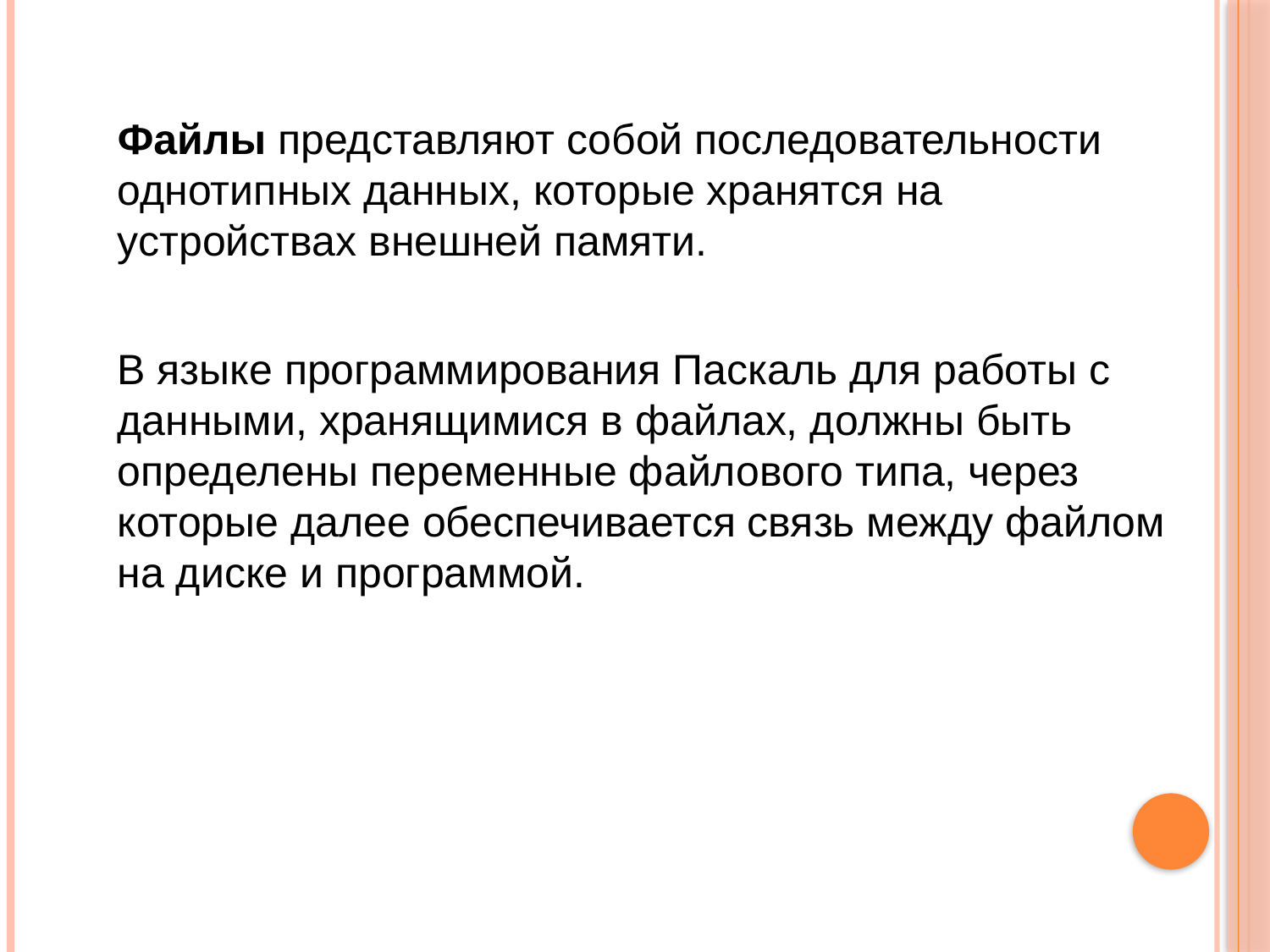

Файлы представляют собой последовательности однотипных данных, которые хранятся на устройствах внешней памяти.
В языке программирования Паскаль для работы с данными, хранящимися в файлах, должны быть определены переменные файлового типа, через которые далее обеспечивается связь между файлом на диске и программой.